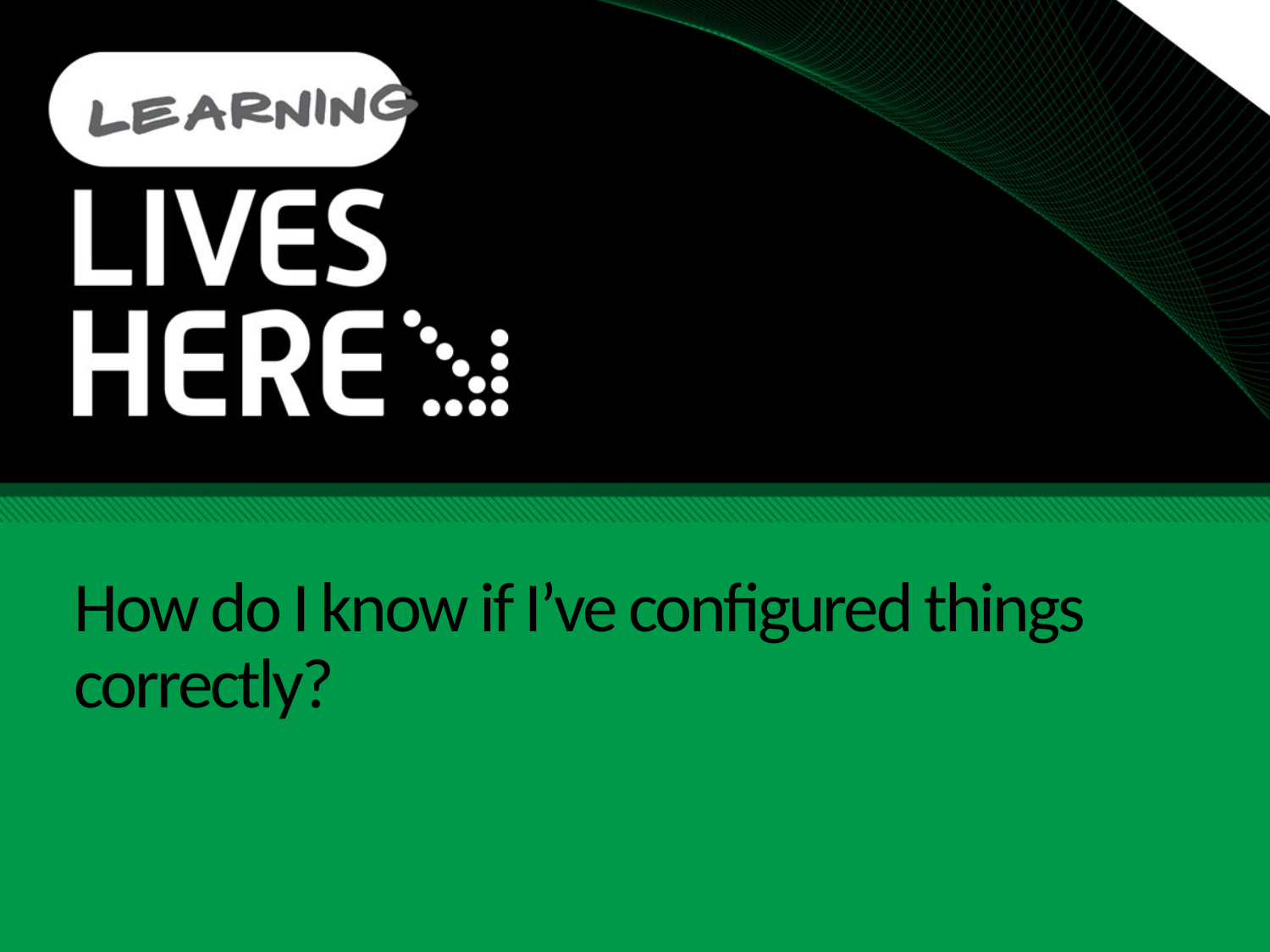

# How do I know if I’ve configured things correctly?